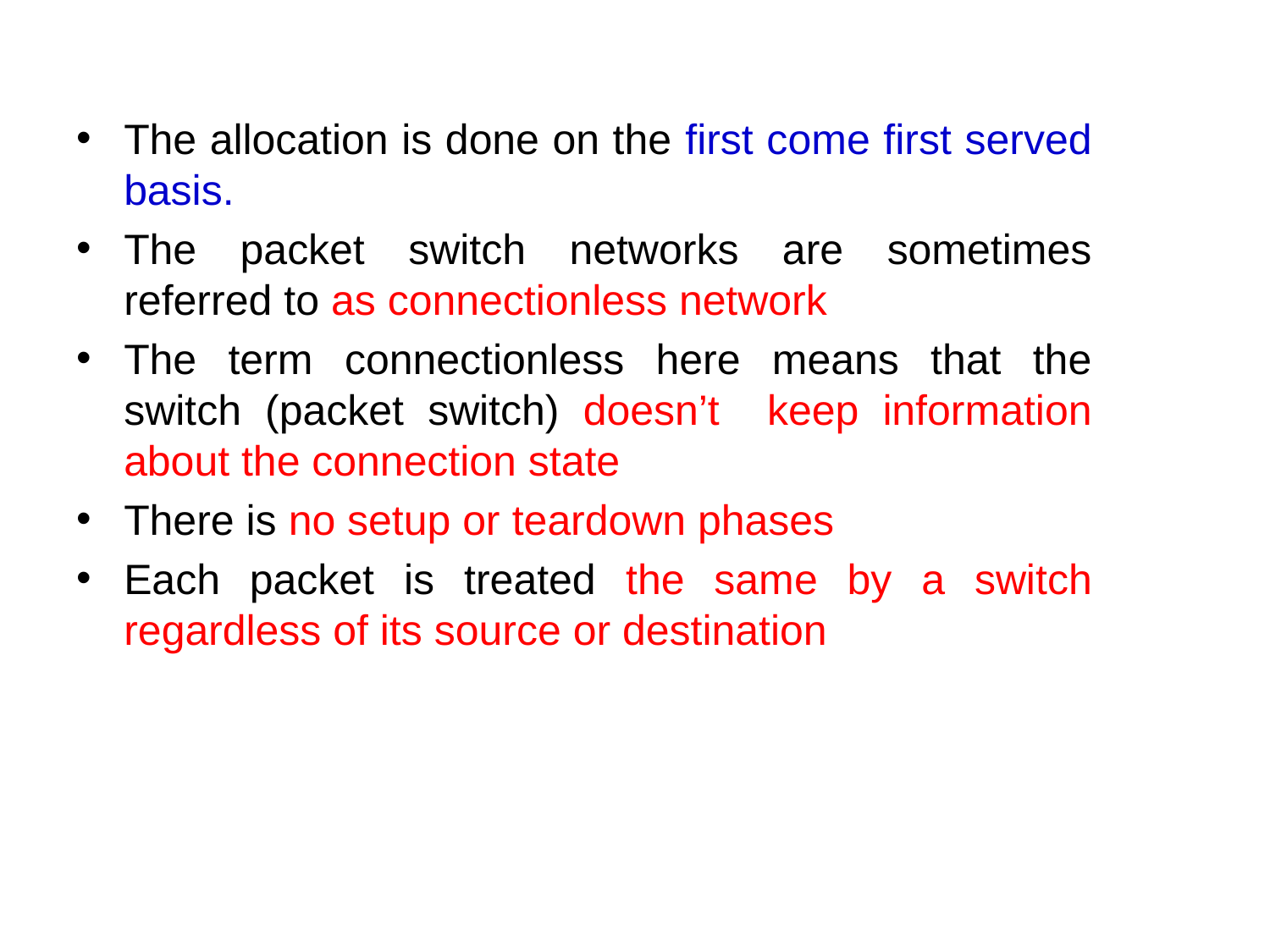

#
The allocation is done on the first come first served basis.
The packet switch networks are sometimes referred to as connectionless network
The term connectionless here means that the switch (packet switch) doesn’t  keep information about the connection state
There is no setup or teardown phases
Each packet is treated the same by a switch regardless of its source or destination